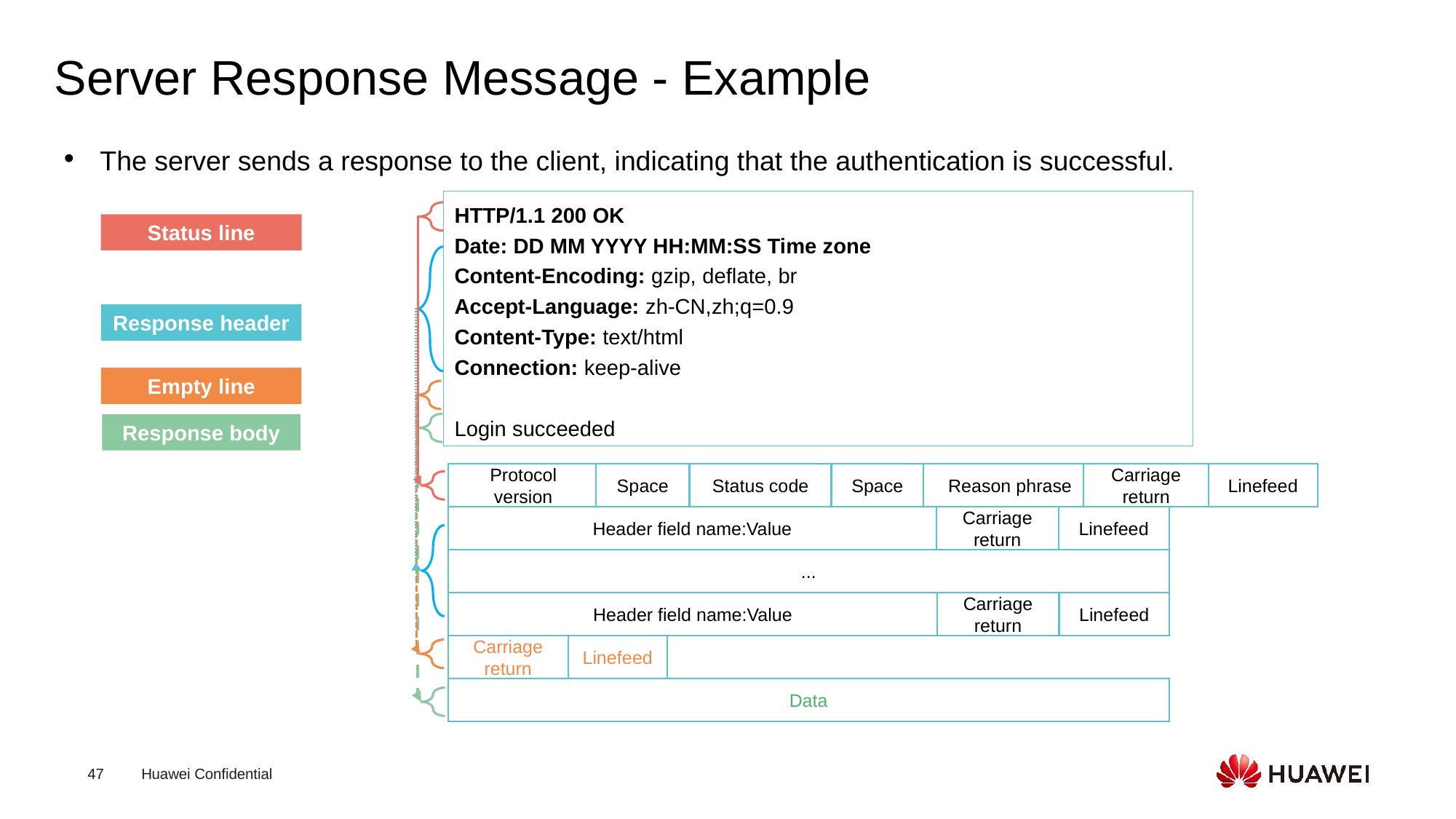

# Server Response Message - Example
The server sends a response to the client, indicating that the authentication is successful.
HTTP/1.1 200 OK
Date: DD MM YYYY HH:MM:SS Time zone
Content-Encoding: gzip, deflate, br
Accept-Language: zh-CN,zh;q=0.9
Content-Type: text/html
Connection: keep-alive

Login succeeded

Status line
Response header
Empty line
Response body

Protocol version
Space
Status code
Space
Reason phrase
Carriage return
Linefeed
Header field name:Value
Carriage return
Linefeed
...
Header field name:Value
Carriage return
Linefeed
Carriage return
Linefeed
Data